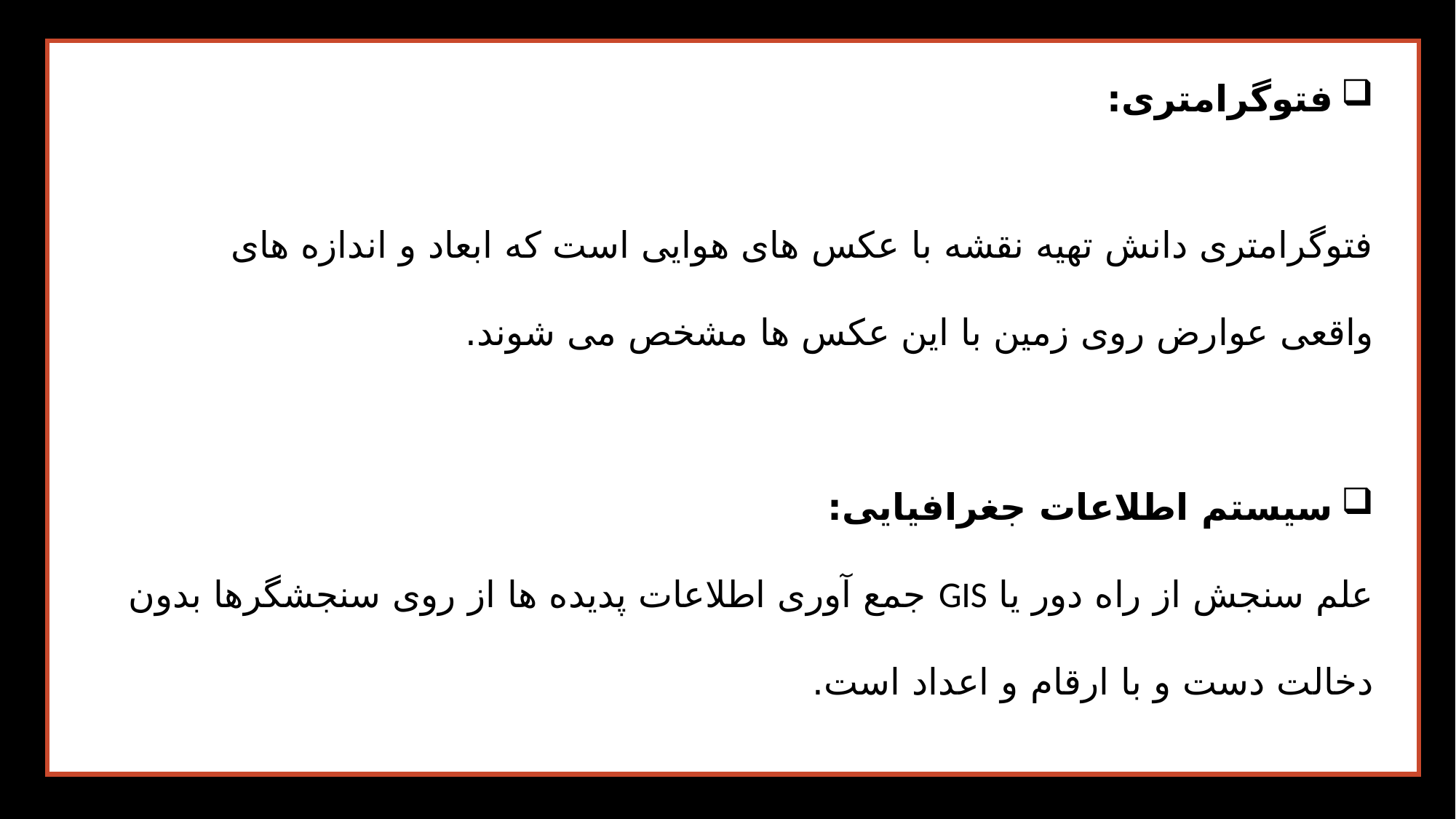

فتوگرامتری:
فتوگرامتری دانش تهیه نقشه با عکس های هوایی است که ابعاد و اندازه های واقعی عوارض روی زمین با این عکس ها مشخص می شوند.

سیستم اطلاعات جغرافیایی:
علم سنجش از راه دور یا GIS جمع آوری اطلاعات پدیده ها از روی سنجشگرها بدون دخالت دست و با ارقام و اعداد است.